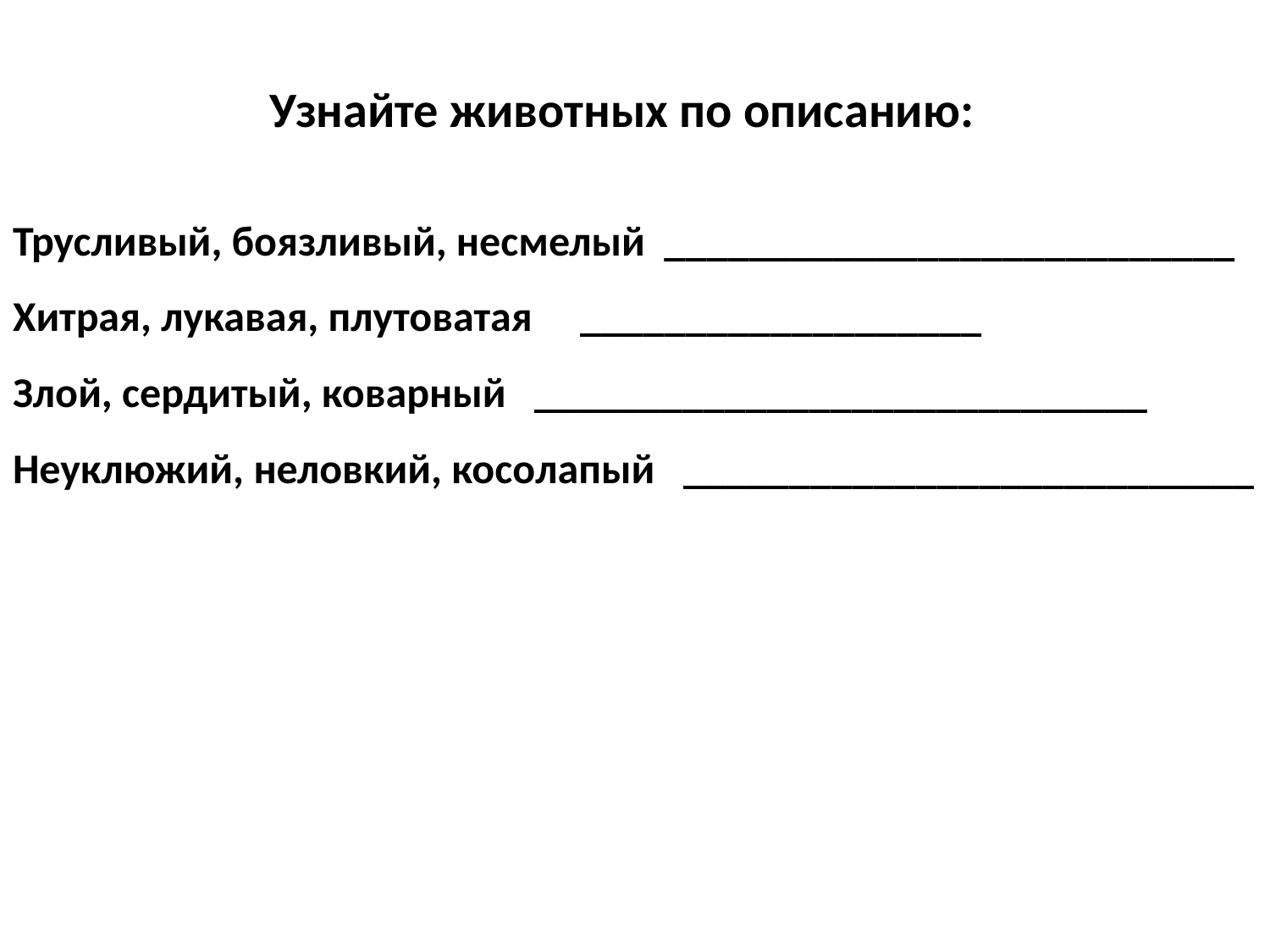

Узнайте животных по описанию:

Трусливый, боязливый, несмелый  ___________________________

Хитрая, лукавая, плутоватая     ___________________

Злой, сердитый, коварный   _____________________________

Неуклюжий, неловкий, косолапый   ___________________________